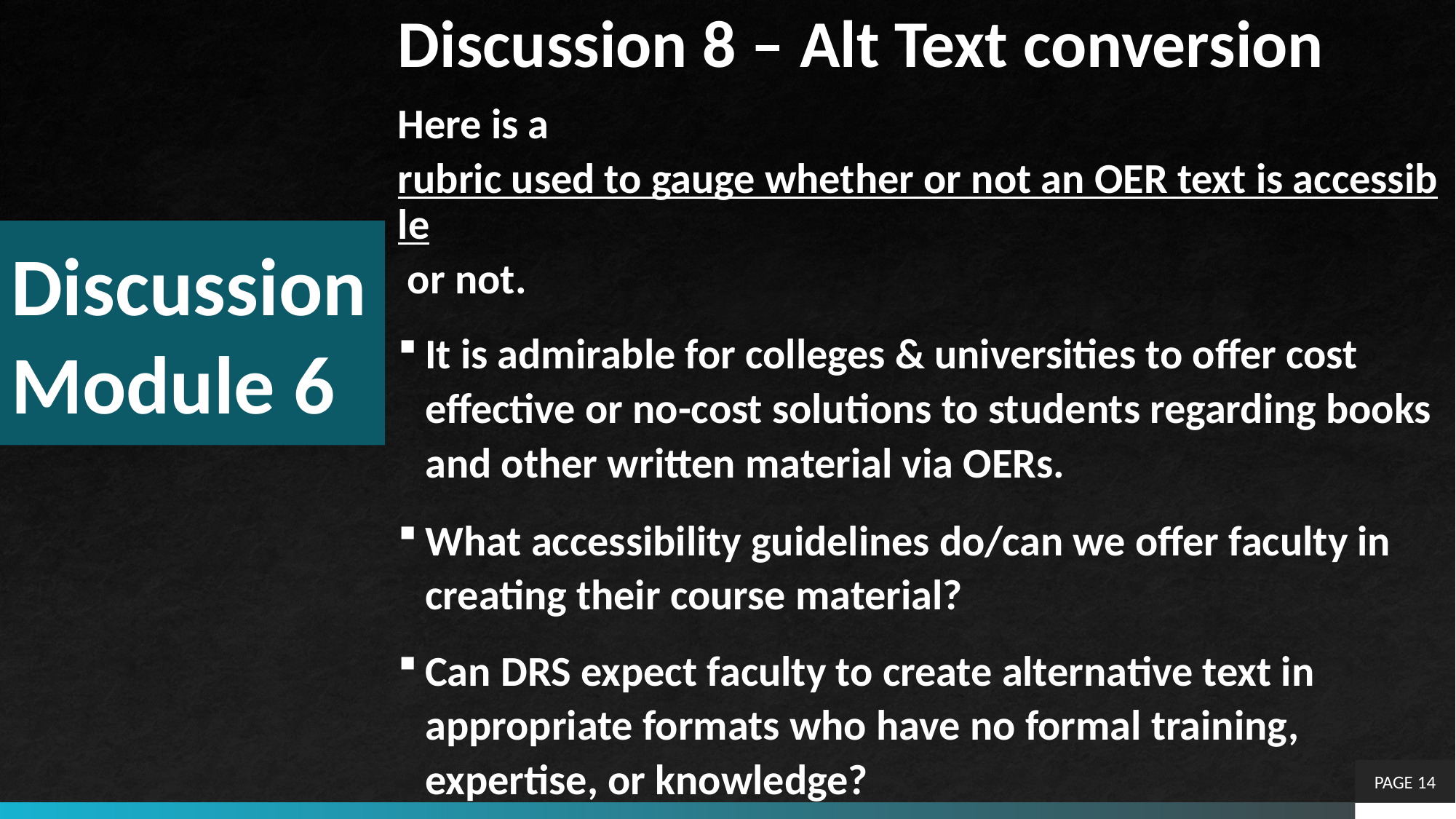

Discussion 8 – Alt Text conversion
Here is a rubric used to gauge whether or not an OER text is accessible or not.

It is admirable for colleges & universities to offer cost effective or no-cost solutions to students regarding books and other written material via OERs.

What accessibility guidelines do/can we offer faculty in creating their course material?

Can DRS expect faculty to create alternative text in appropriate formats who have no formal training, expertise, or knowledge?
Are there any guarantees an original author of an OER has incorporated accessibility standards?

# Discussion Module 6
PAGE 14